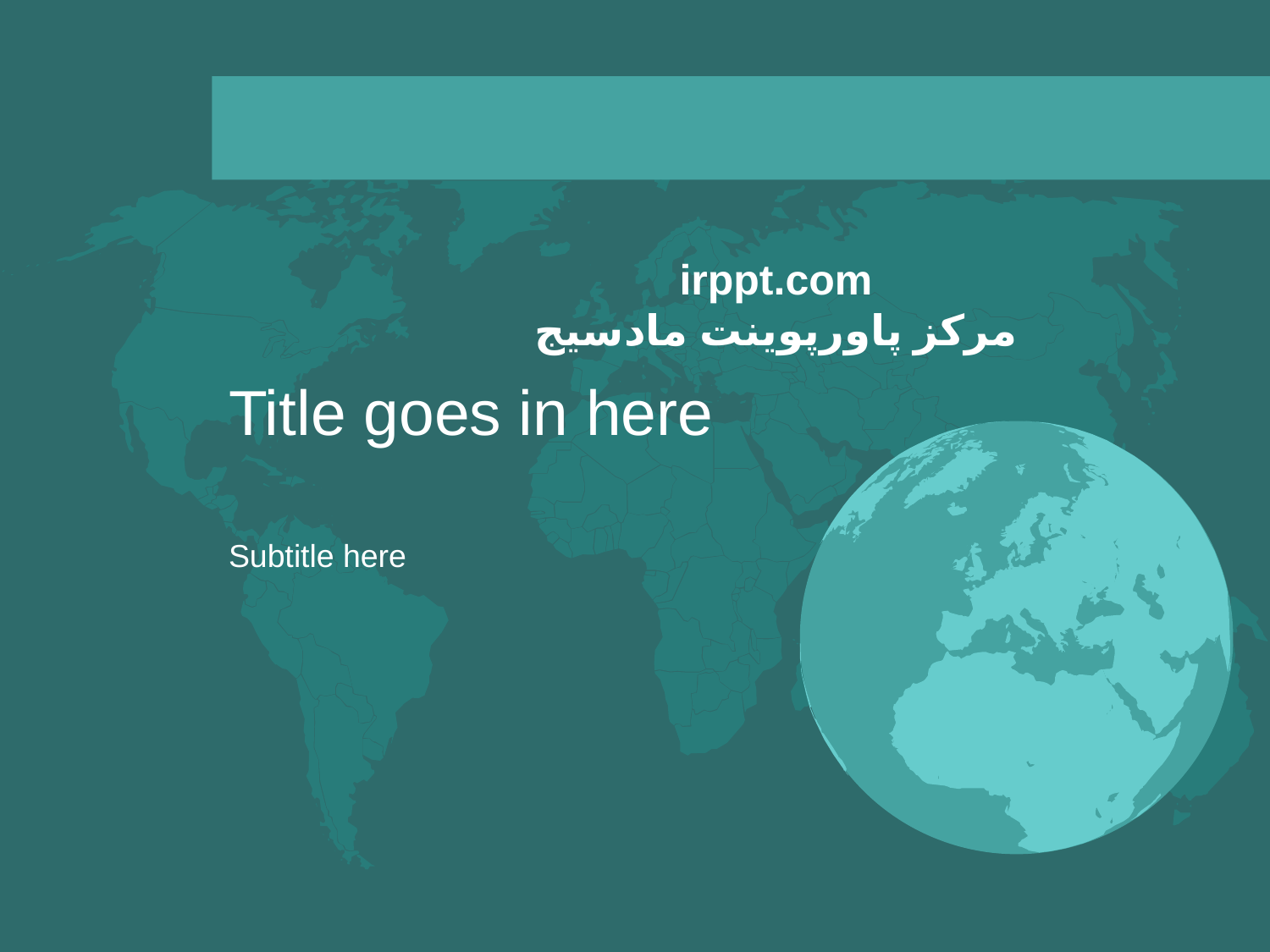

irppt.com
مرکز پاورپوینت مادسیج
# Title goes in here
Subtitle here